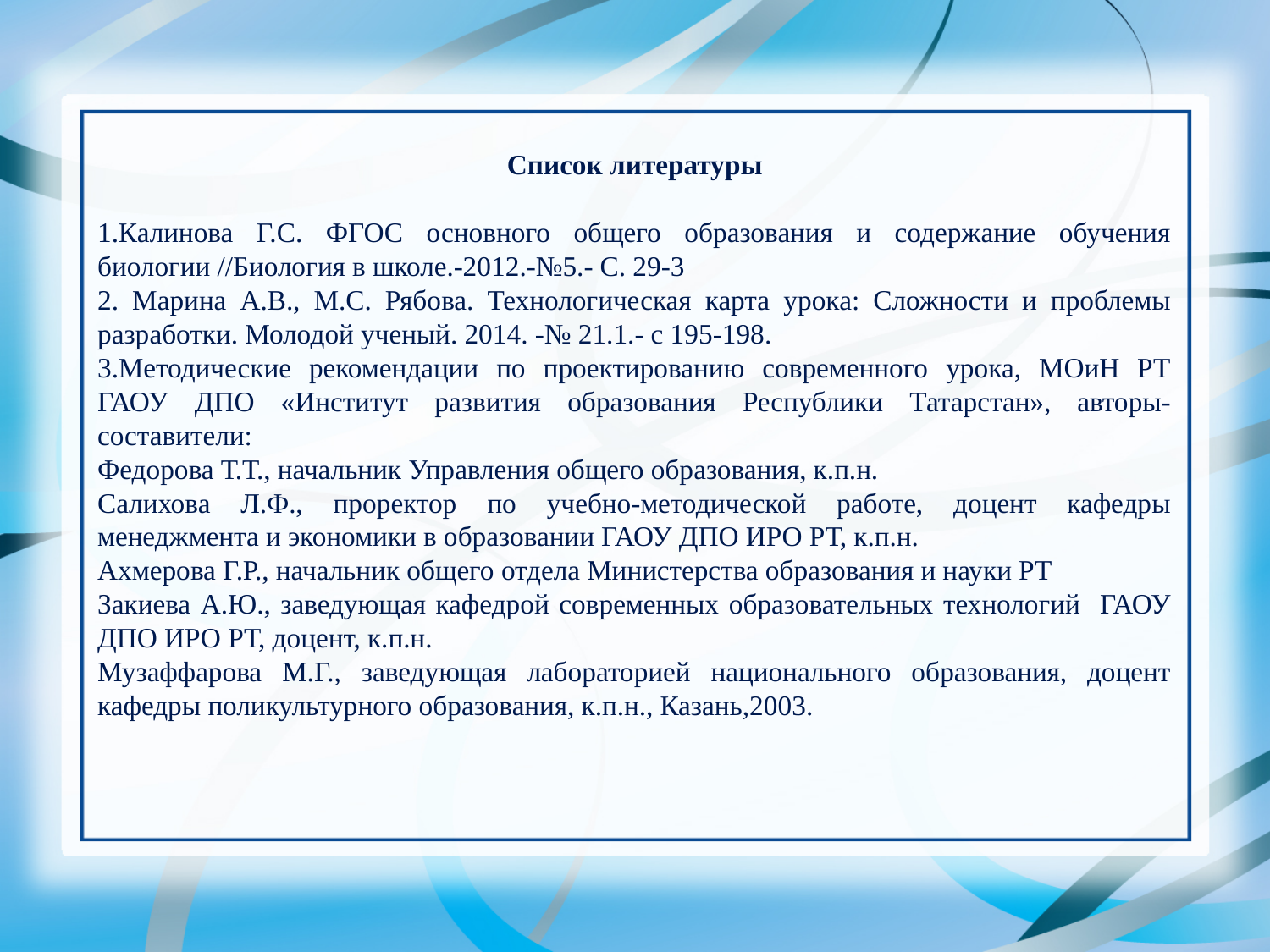

Список литературы

1.Калинова Г.С. ФГОС основного общего образования и содержание обучения биологии //Биология в школе.-2012.-№5.- С. 29-3
2. Марина А.В., М.С. Рябова. Технологическая карта урока: Сложности и проблемы разработки. Молодой ученый. 2014. -№ 21.1.- с 195-198.
3.Методические рекомендации по проектированию современного урока, МОиН РТ ГАОУ ДПО «Институт развития образования Республики Татарстан», авторы-составители:
Федорова Т.Т., начальник Управления общего образования, к.п.н.
Салихова Л.Ф., проректор по учебно-методической работе, доцент кафедры менеджмента и экономики в образовании ГАОУ ДПО ИРО РТ, к.п.н.
Ахмерова Г.Р., начальник общего отдела Министерства образования и науки РТ
Закиева А.Ю., заведующая кафедрой современных образовательных технологий  ГАОУ ДПО ИРО РТ, доцент, к.п.н.
Музаффарова М.Г., заведующая лабораторией национального образования, доцент кафедры поликультурного образования, к.п.н., Казань,2003.